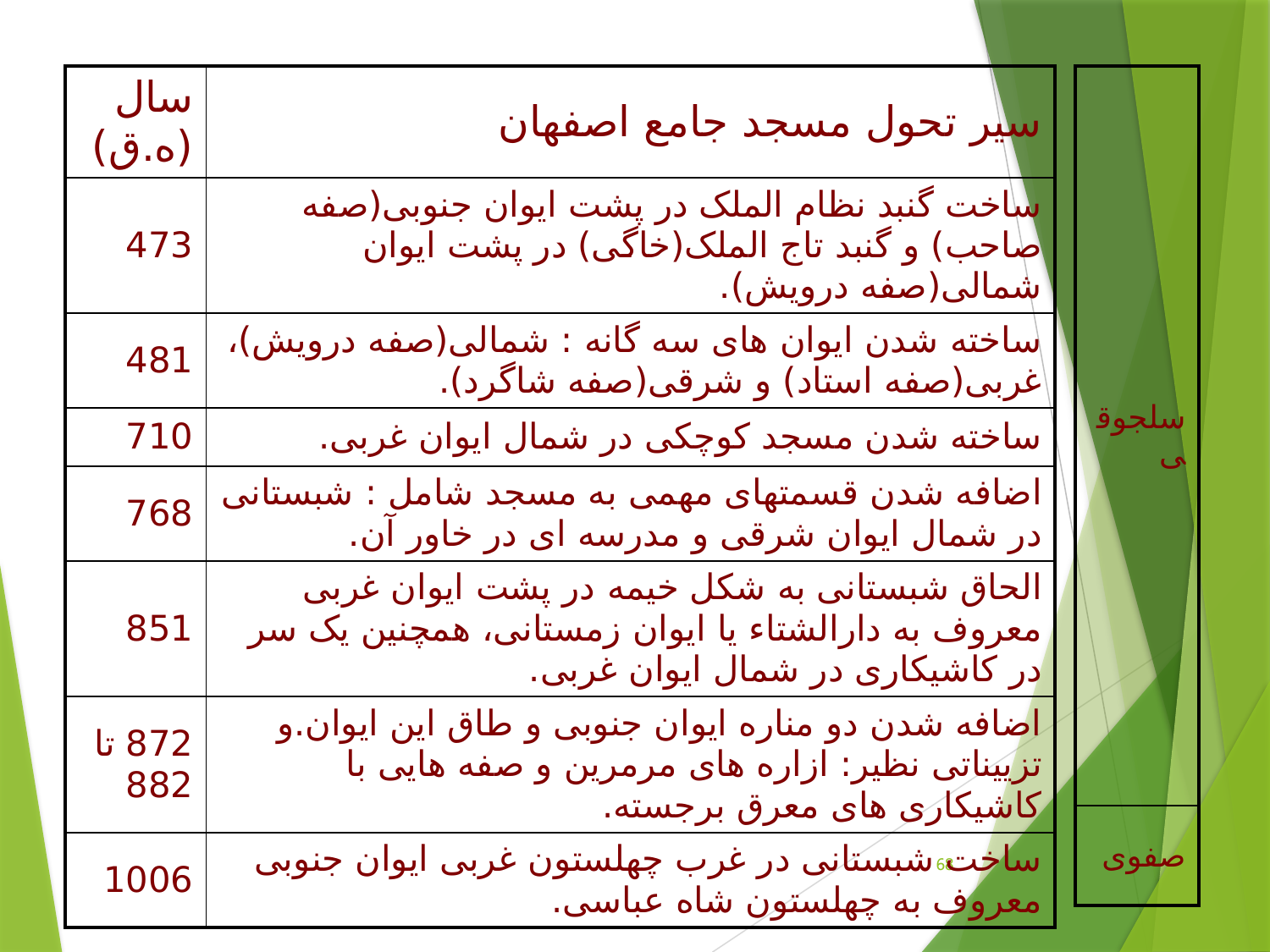

| سال (ه.ق) | سیر تحول مسجد جامع اصفهان |
| --- | --- |
| 473 | ساخت گنبد نظام الملک در پشت ایوان جنوبی(صفه صاحب) و گنبد تاج الملک(خاگی) در پشت ایوان شمالی(صفه درویش). |
| 481 | ساخته شدن ایوان های سه گانه : شمالی(صفه درویش)، غربی(صفه استاد) و شرقی(صفه شاگرد). |
| 710 | ساخته شدن مسجد کوچکی در شمال ایوان غربی. |
| 768 | اضافه شدن قسمتهای مهمی به مسجد شامل : شبستانی در شمال ایوان شرقی و مدرسه ای در خاور آن. |
| 851 | الحاق شبستانی به شکل خیمه در پشت ایوان غربی معروف به دارالشتاء یا ایوان زمستانی، همچنین یک سر در کاشیکاری در شمال ایوان غربی. |
| 872 تا 882 | اضافه شدن دو مناره ایوان جنوبی و طاق این ایوان.و تزییناتی نظیر: ازاره های مرمرین و صفه هایی با کاشیکاری های معرق برجسته. |
| 1006 | ساخت شبستانی در غرب چهلستون غربی ایوان جنوبی معروف به چهلستون شاه عباسی. |
| سلجوقی |
| --- |
| صفوی |
68